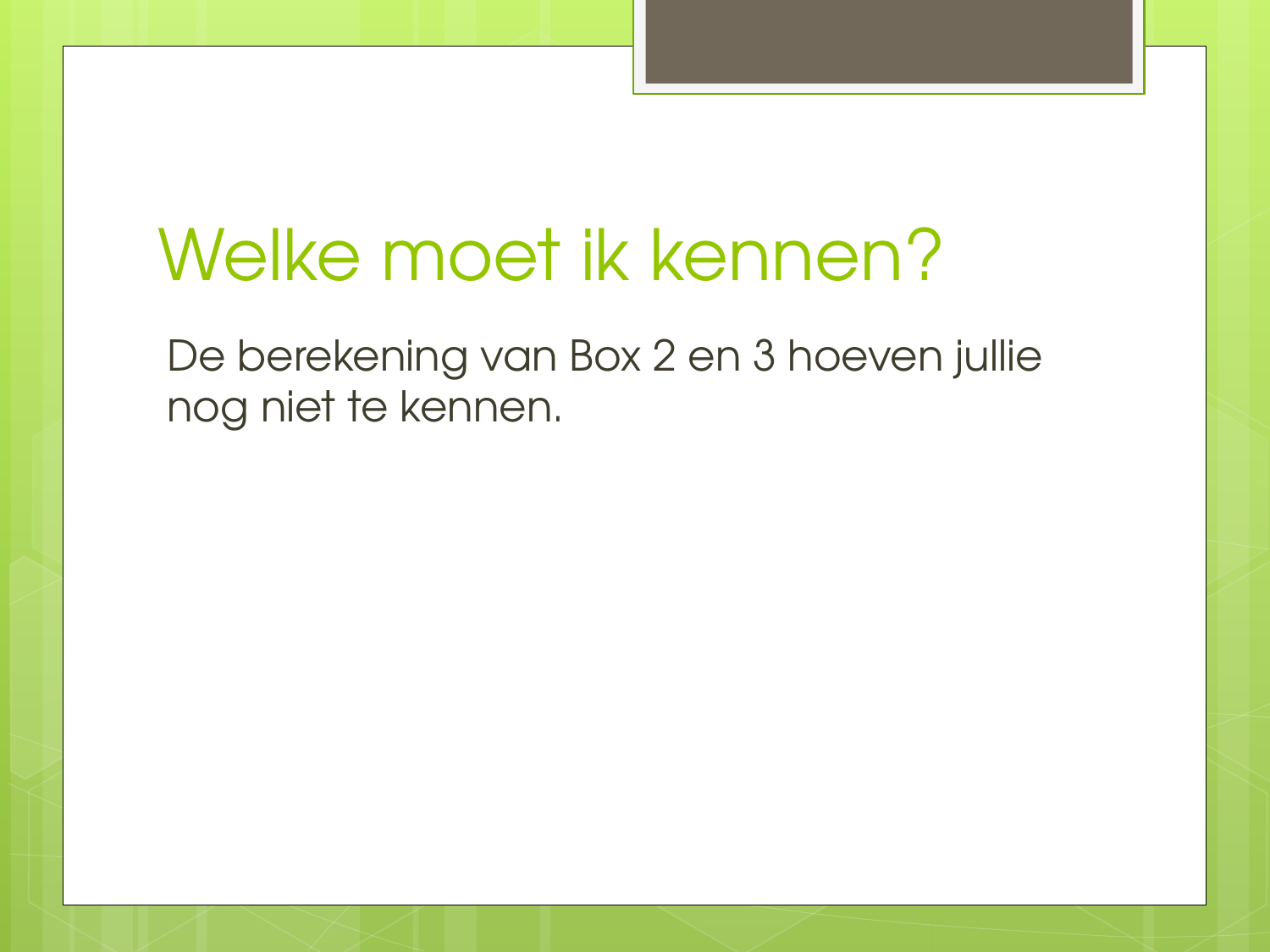

# Welke moet ik kennen?
De berekening van Box 2 en 3 hoeven jullie nog niet te kennen.